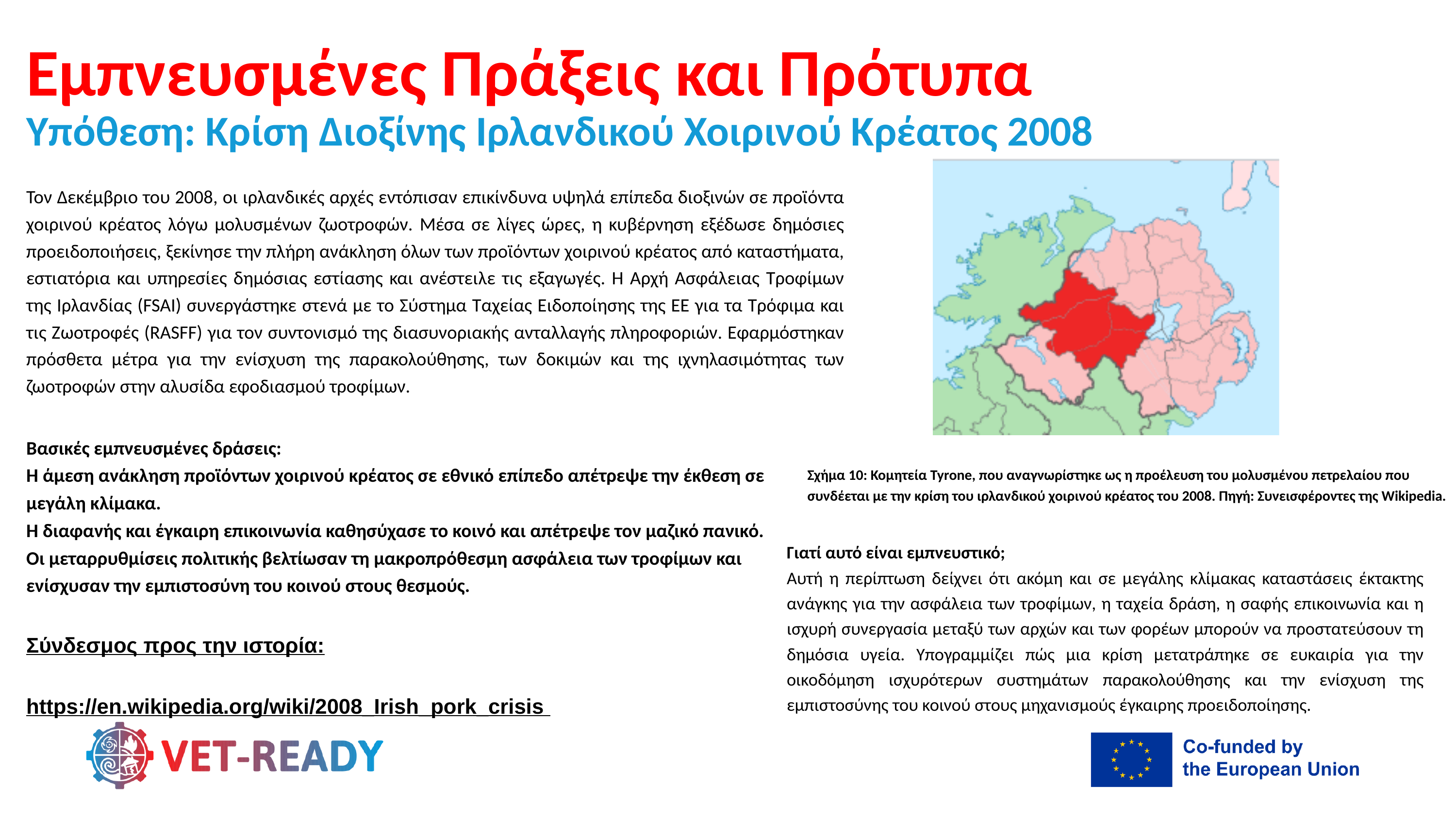

Εμπνευσμένες Πράξεις και Πρότυπα
Υπόθεση: Κρίση Διοξίνης Ιρλανδικού Χοιρινού Κρέατος 2008

Τον Δεκέμβριο του 2008, οι ιρλανδικές αρχές εντόπισαν επικίνδυνα υψηλά επίπεδα διοξινών σε προϊόντα χοιρινού κρέατος λόγω μολυσμένων ζωοτροφών. Μέσα σε λίγες ώρες, η κυβέρνηση εξέδωσε δημόσιες προειδοποιήσεις, ξεκίνησε την πλήρη ανάκληση όλων των προϊόντων χοιρινού κρέατος από καταστήματα, εστιατόρια και υπηρεσίες δημόσιας εστίασης και ανέστειλε τις εξαγωγές. Η Αρχή Ασφάλειας Τροφίμων της Ιρλανδίας (FSAI) συνεργάστηκε στενά με το Σύστημα Ταχείας Ειδοποίησης της ΕΕ για τα Τρόφιμα και τις Ζωοτροφές (RASFF) για τον συντονισμό της διασυνοριακής ανταλλαγής πληροφοριών. Εφαρμόστηκαν πρόσθετα μέτρα για την ενίσχυση της παρακολούθησης, των δοκιμών και της ιχνηλασιμότητας των ζωοτροφών στην αλυσίδα εφοδιασμού τροφίμων.
Βασικές εμπνευσμένες δράσεις:
Η άμεση ανάκληση προϊόντων χοιρινού κρέατος σε εθνικό επίπεδο απέτρεψε την έκθεση σε μεγάλη κλίμακα.
Η διαφανής και έγκαιρη επικοινωνία καθησύχασε το κοινό και απέτρεψε τον μαζικό πανικό.
Οι μεταρρυθμίσεις πολιτικής βελτίωσαν τη μακροπρόθεσμη ασφάλεια των τροφίμων και ενίσχυσαν την εμπιστοσύνη του κοινού στους θεσμούς.
Σχήμα 10: Κομητεία Tyrone, που αναγνωρίστηκε ως η προέλευση του μολυσμένου πετρελαίου που συνδέεται με την κρίση του ιρλανδικού χοιρινού κρέατος του 2008. Πηγή: Συνεισφέροντες της Wikipedia.
Γιατί αυτό είναι εμπνευστικό;
Αυτή η περίπτωση δείχνει ότι ακόμη και σε μεγάλης κλίμακας καταστάσεις έκτακτης ανάγκης για την ασφάλεια των τροφίμων, η ταχεία δράση, η σαφής επικοινωνία και η ισχυρή συνεργασία μεταξύ των αρχών και των φορέων μπορούν να προστατεύσουν τη δημόσια υγεία. Υπογραμμίζει πώς μια κρίση μετατράπηκε σε ευκαιρία για την οικοδόμηση ισχυρότερων συστημάτων παρακολούθησης και την ενίσχυση της εμπιστοσύνης του κοινού στους μηχανισμούς έγκαιρης προειδοποίησης.
Σύνδεσμος προς την ιστορία:

https://en.wikipedia.org/wiki/2008_Irish_pork_crisis